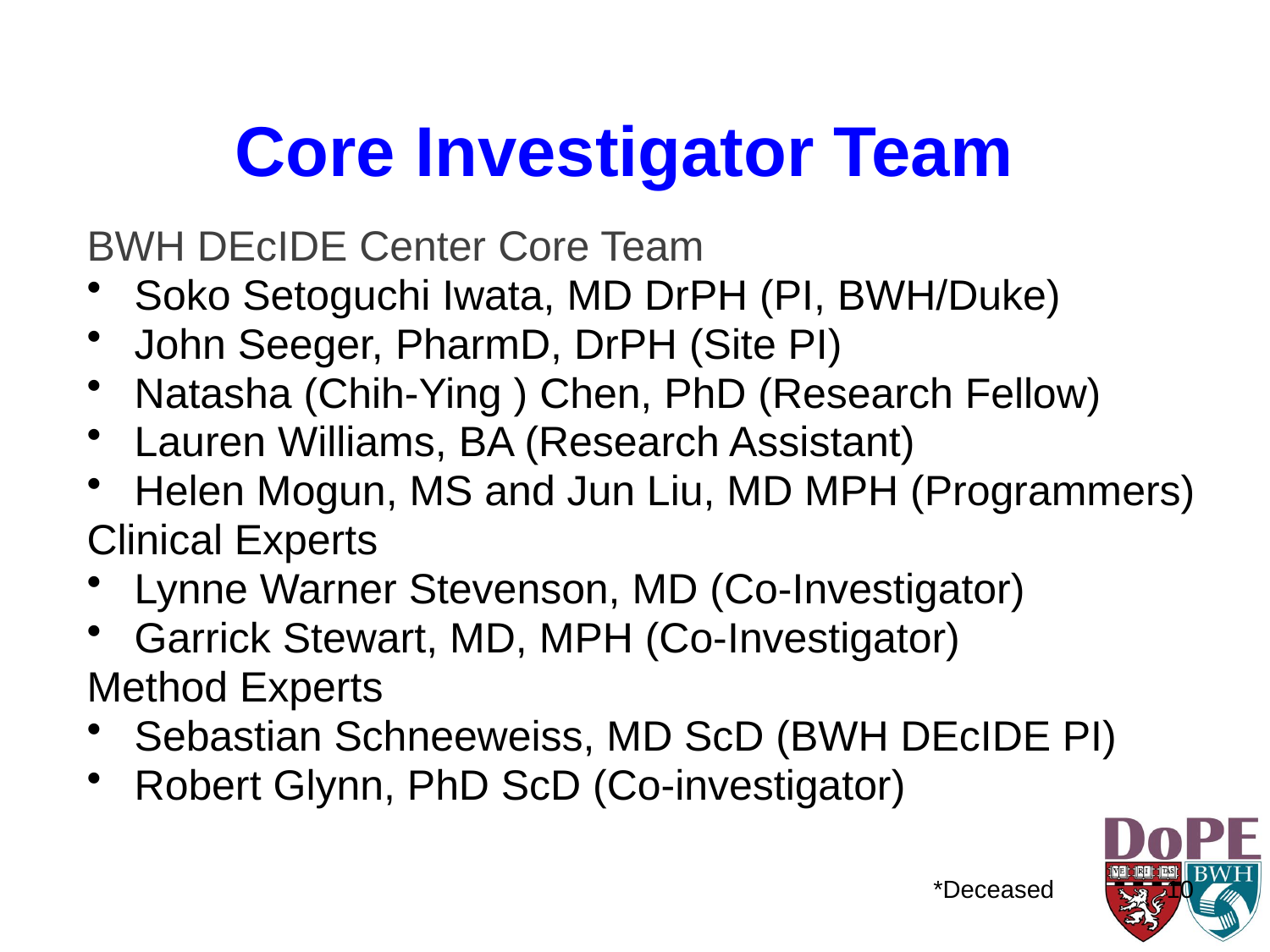

# Core Investigator Team
BWH DEcIDE Center Core Team
Soko Setoguchi Iwata, MD DrPH (PI, BWH/Duke)
John Seeger, PharmD, DrPH (Site PI)
Natasha (Chih-Ying ) Chen, PhD (Research Fellow)
Lauren Williams, BA (Research Assistant)
Helen Mogun, MS and Jun Liu, MD MPH (Programmers)
Clinical Experts
Lynne Warner Stevenson, MD (Co-Investigator)
Garrick Stewart, MD, MPH (Co-Investigator)
Method Experts
Sebastian Schneeweiss, MD ScD (BWH DEcIDE PI)
Robert Glynn, PhD ScD (Co-investigator)
10
*Deceased